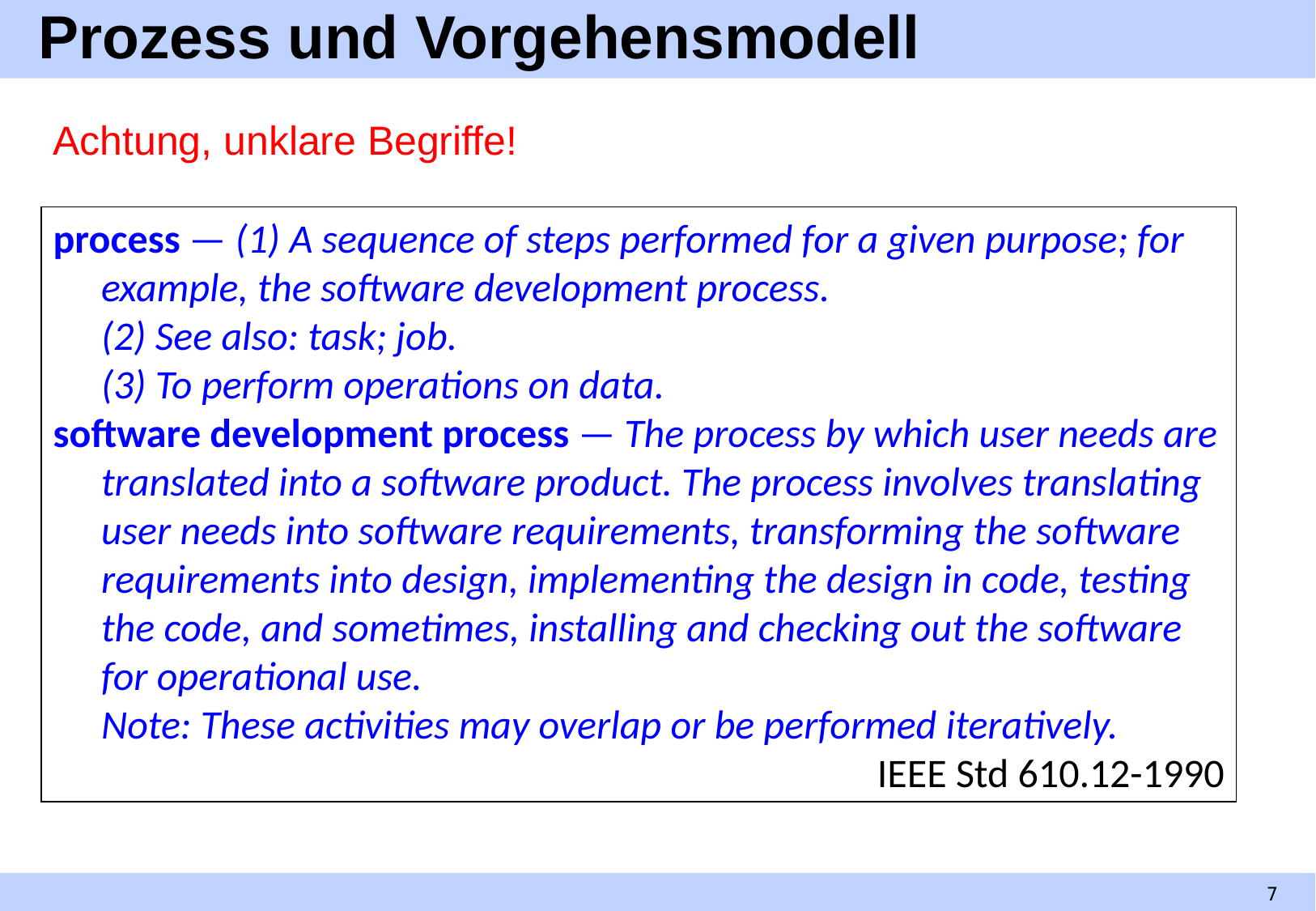

# Prozess und Vorgehensmodell
Achtung, unklare Begriffe!

process — (1) A sequence of steps performed for a given purpose; for example, the software development process.
(2) See also: task; job.
(3) To perform operations on data.
software development process — The process by which user needs are translated into a software product. The process involves translating user needs into software requirements, transforming the software requirements into design, implementing the design in code, testing the code, and sometimes, installing and checking out the software for operational use.
Note: These activities may overlap or be performed iteratively.
IEEE Std 610.12-1990
7